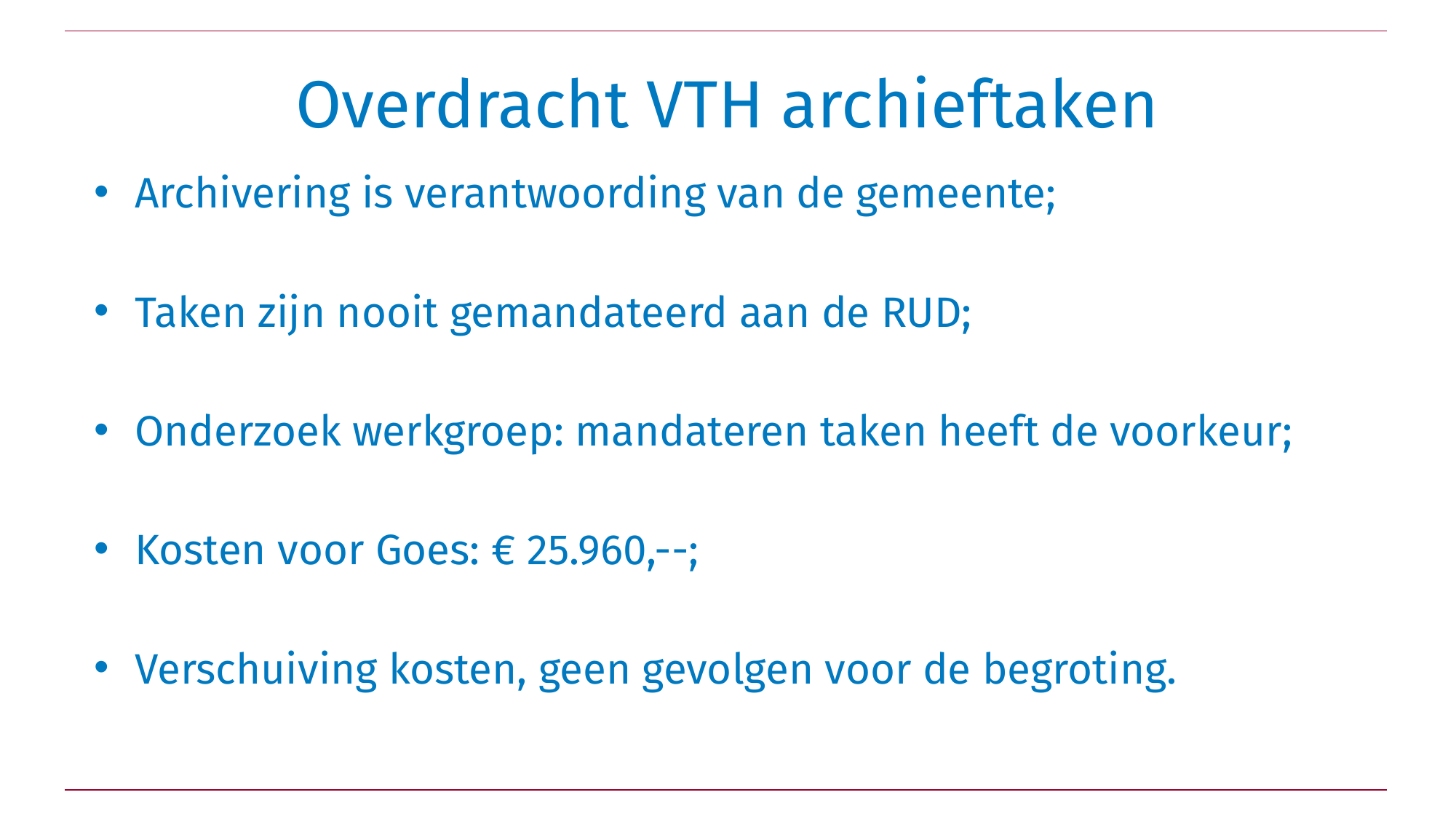

# Overdracht VTH archieftaken
Archivering is verantwoording van de gemeente;

Taken zijn nooit gemandateerd aan de RUD;

Onderzoek werkgroep: mandateren taken heeft de voorkeur;

Kosten voor Goes: € 25.960,--;

Verschuiving kosten, geen gevolgen voor de begroting.